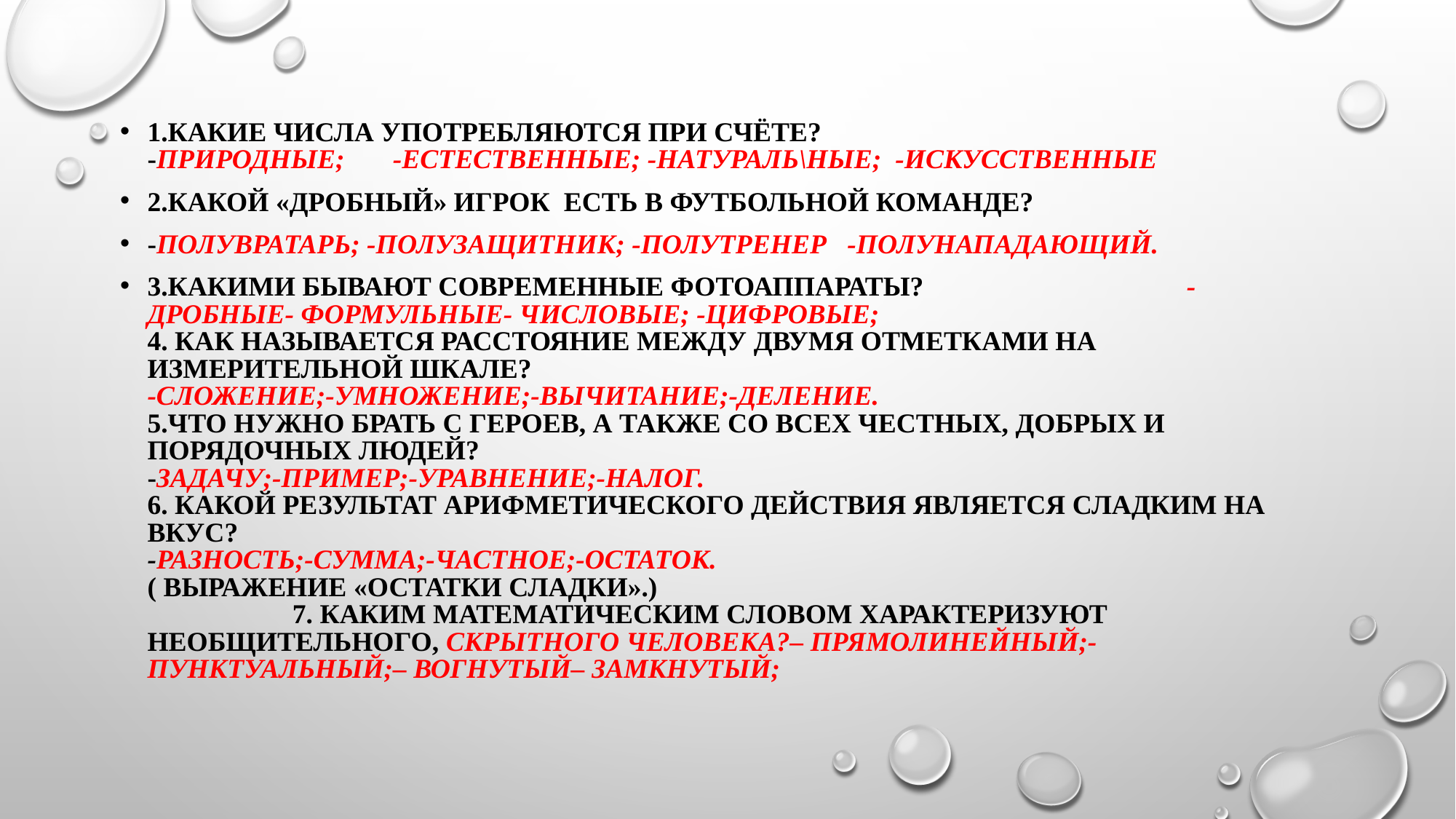

#
1.Какие числа употребляются при счёте?
-природные;       -естественные; -натураль\ные;  -искусственные
2.Какой «дробный» игрок  есть в футбольной команде?
-полувратарь; -полузащитник; -полутренер   -полунападающий.
3.Какими бывают современные фотоаппараты?                                      - дробные- формульные- числовые; -цифровые;
4. Как называется расстояние между двумя отметками на измерительной шкале?
-сложение;-умножение;-вычитание;-деление.
5.Что нужно брать с героев, а также со всех честных, добрых и порядочных людей?
-задачу;-пример;-уравнение;-налог.
6. Какой результат арифметического действия является сладким на вкус?
-разность;-сумма;-частное;-остаток.
( Выражение «остатки сладки».)                                                                                                                        7. Каким математическим словом характеризуют необщительного, скрытного человека?– прямолинейный;- пунктуальный;– вогнутый– замкнутый;